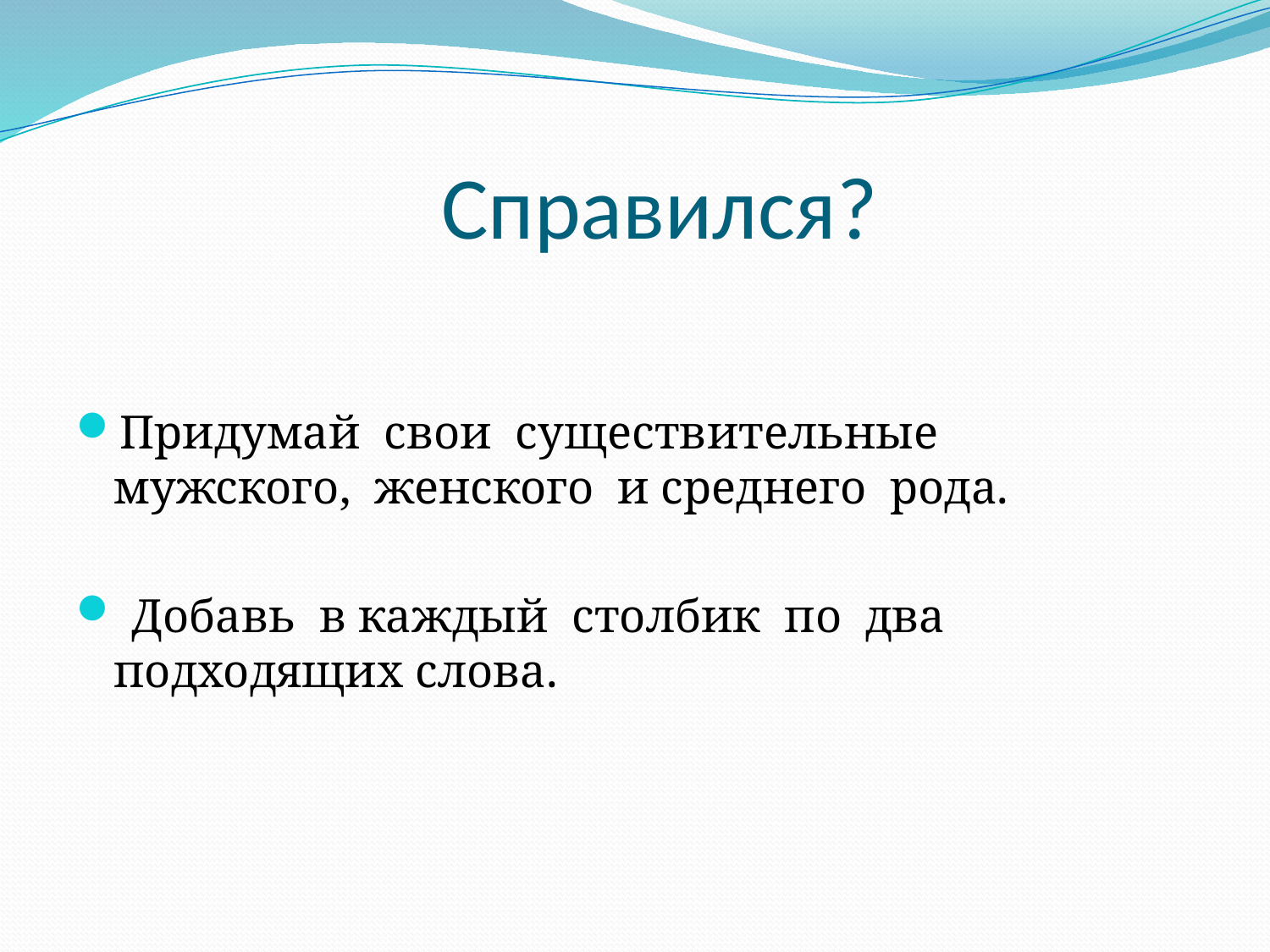

# Справился?

Придумай  свои  существительные  мужского,  женского  и среднего  рода.

 Добавь  в каждый  столбик  по  два  подходящих слова.